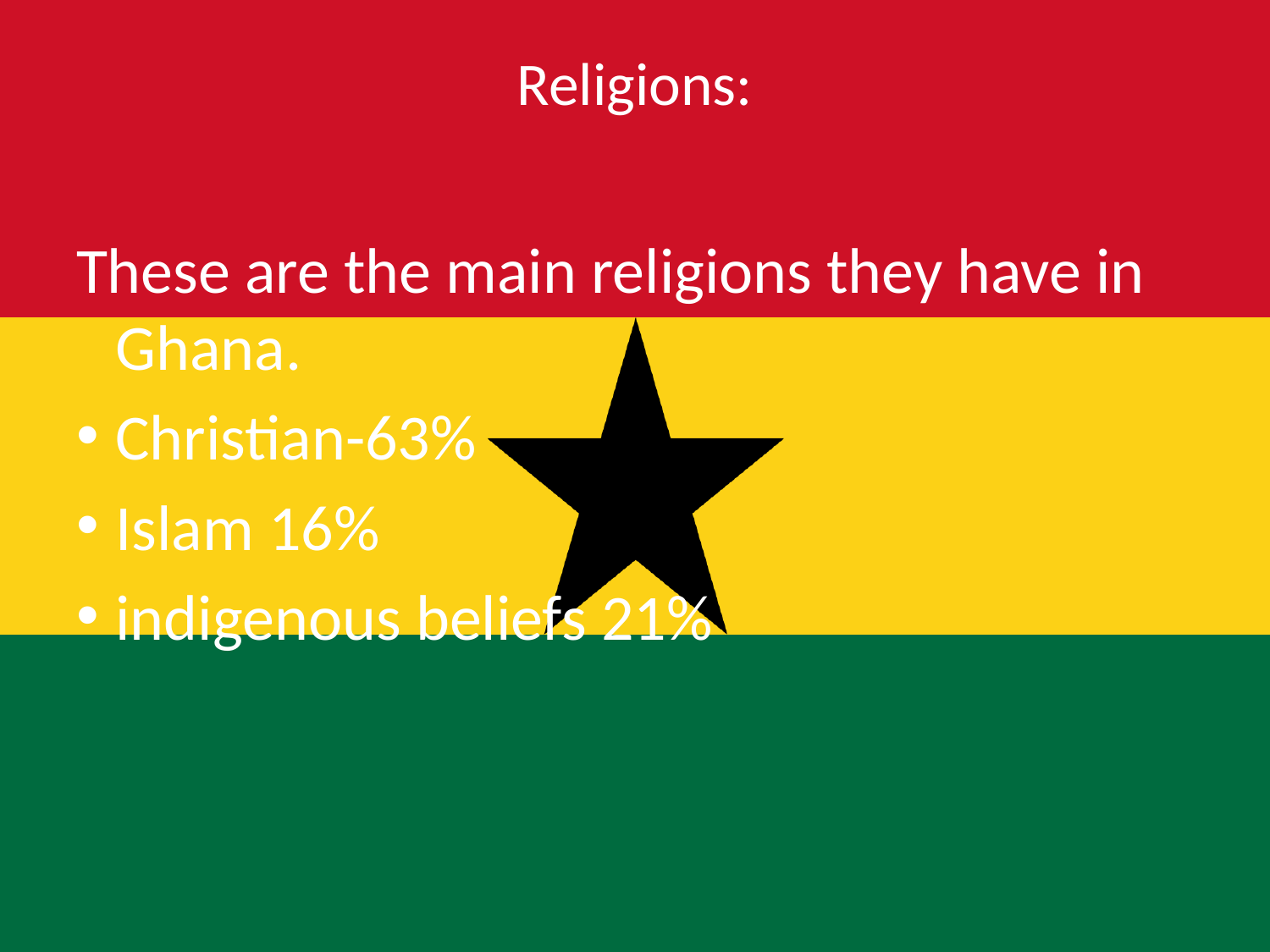

# Religions:
These are the main religions they have in Ghana.
Christian-63%
Islam 16%
indigenous beliefs 21%